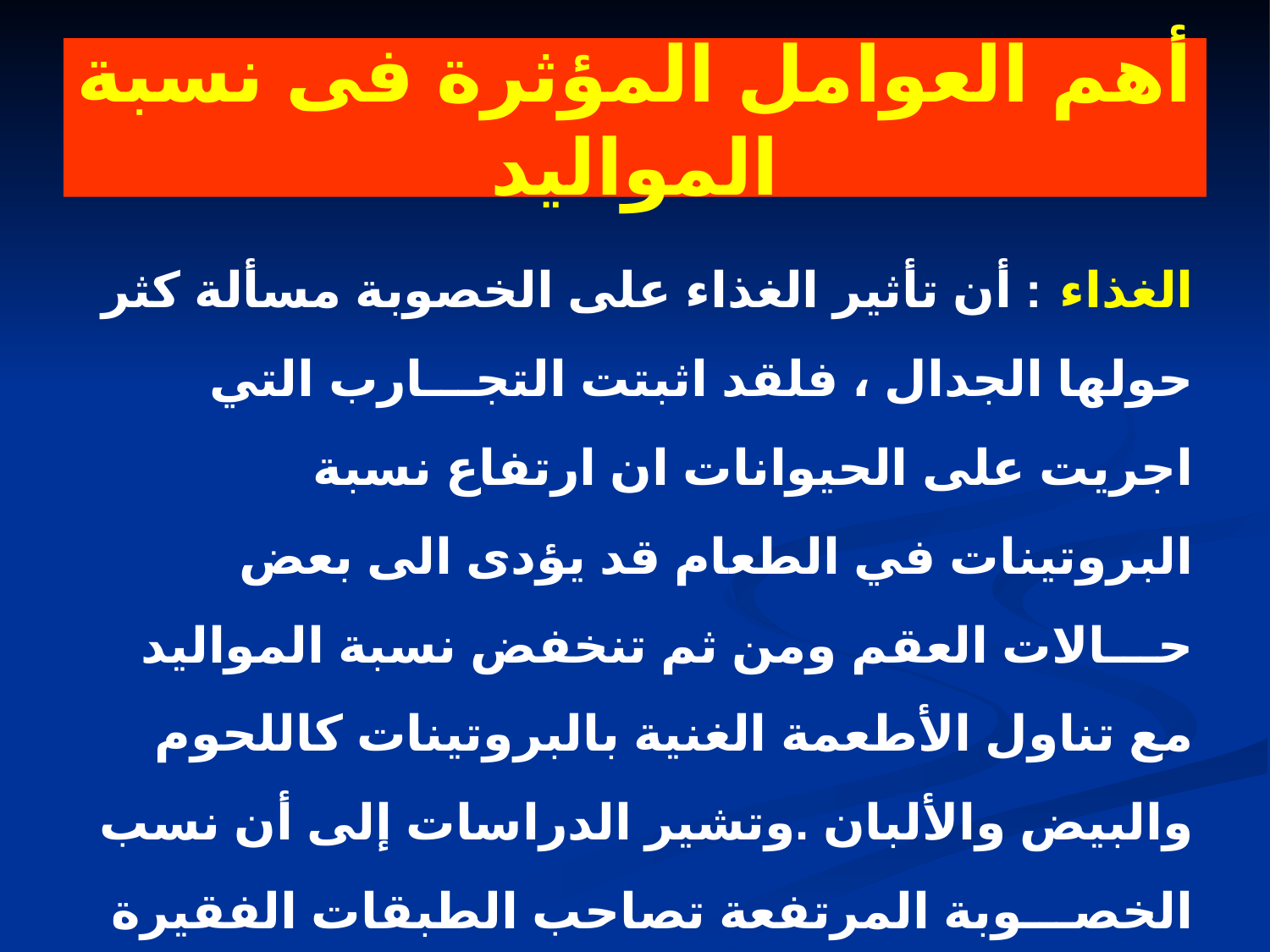

# أهم العوامل المؤثرة فى نسبة المواليد
الغذاء : أن تأثير الغذاء على الخصوبة مسألة كثر حولها الجدال ، فلقد اثبتت التجـــارب التي اجريت على الحيوانات ان ارتفاع نسبة البروتينات في الطعام قد يؤدى الى بعض حـــالات العقم ومن ثم تنخفض نسبة المواليد مع تناول الأطعمة الغنية بالبروتينات كاللحوم والبيض والألبان .وتشير الدراسات إلى أن نسب الخصـــوبة المرتفعة تصاحب الطبقات الفقيرة جدا والجماعات التي تعانى من فقر الموارد الغذائية.